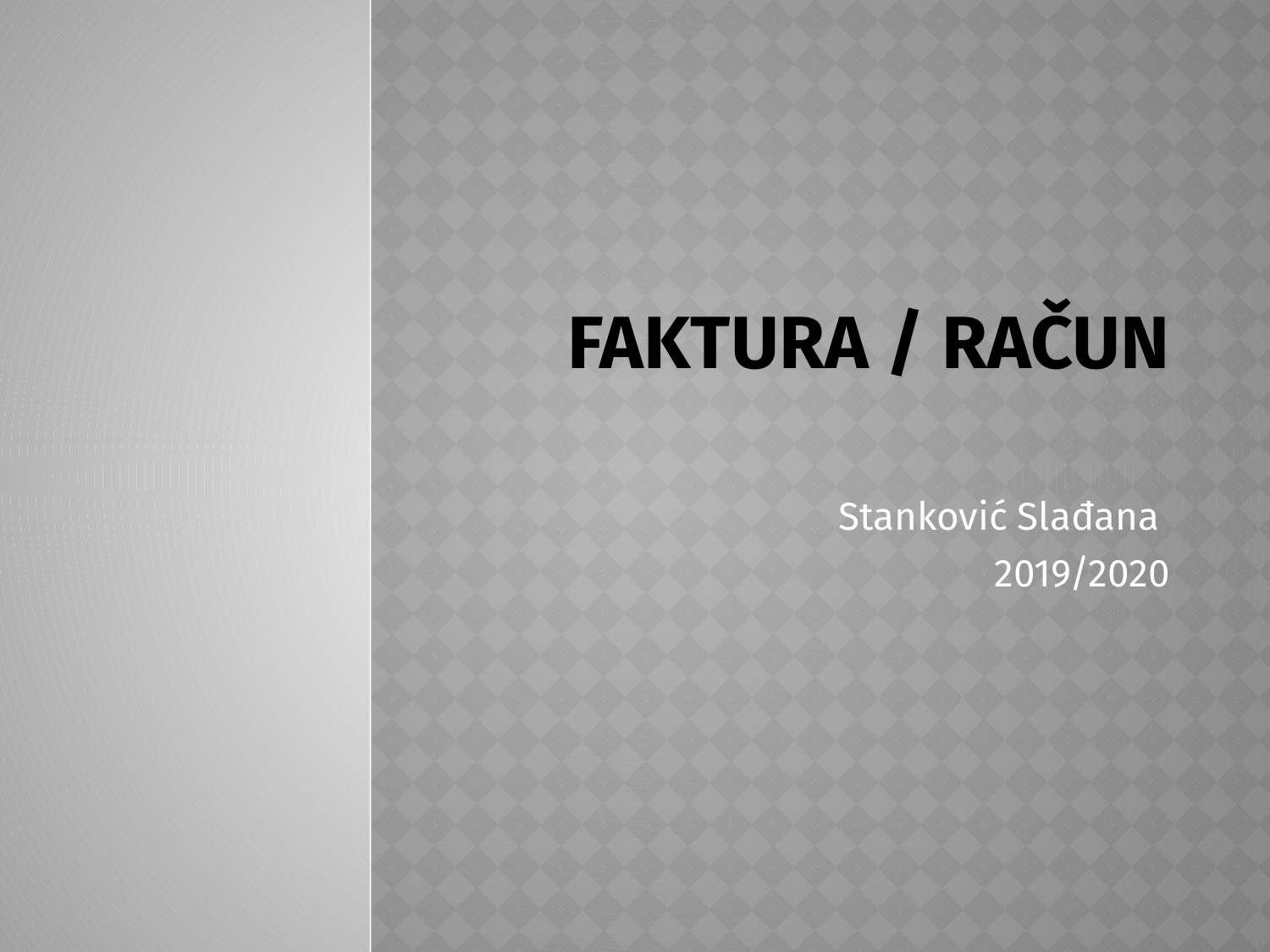

# Faktura / Račun
Stanković Slađana
2019/2020